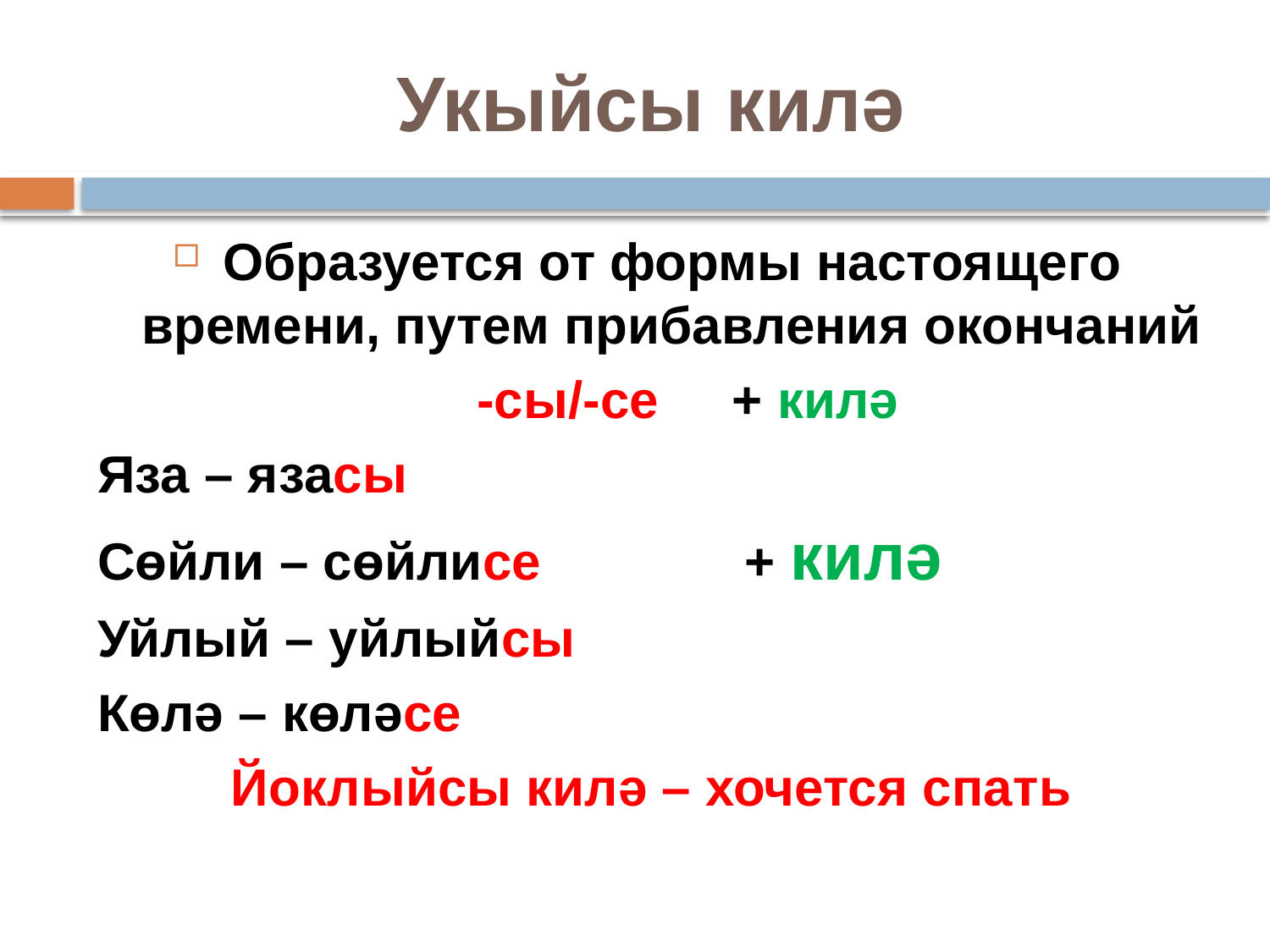

# Укыйсы килә
Образуется от формы настоящего времени, путем прибавления окончаний
     -сы/-се     + килә
Яза – язасы
Сөйли – сөйлисе              + килә
Уйлый – уйлыйсы
Көлә – көләсе
Йоклыйсы килә – хочется спать